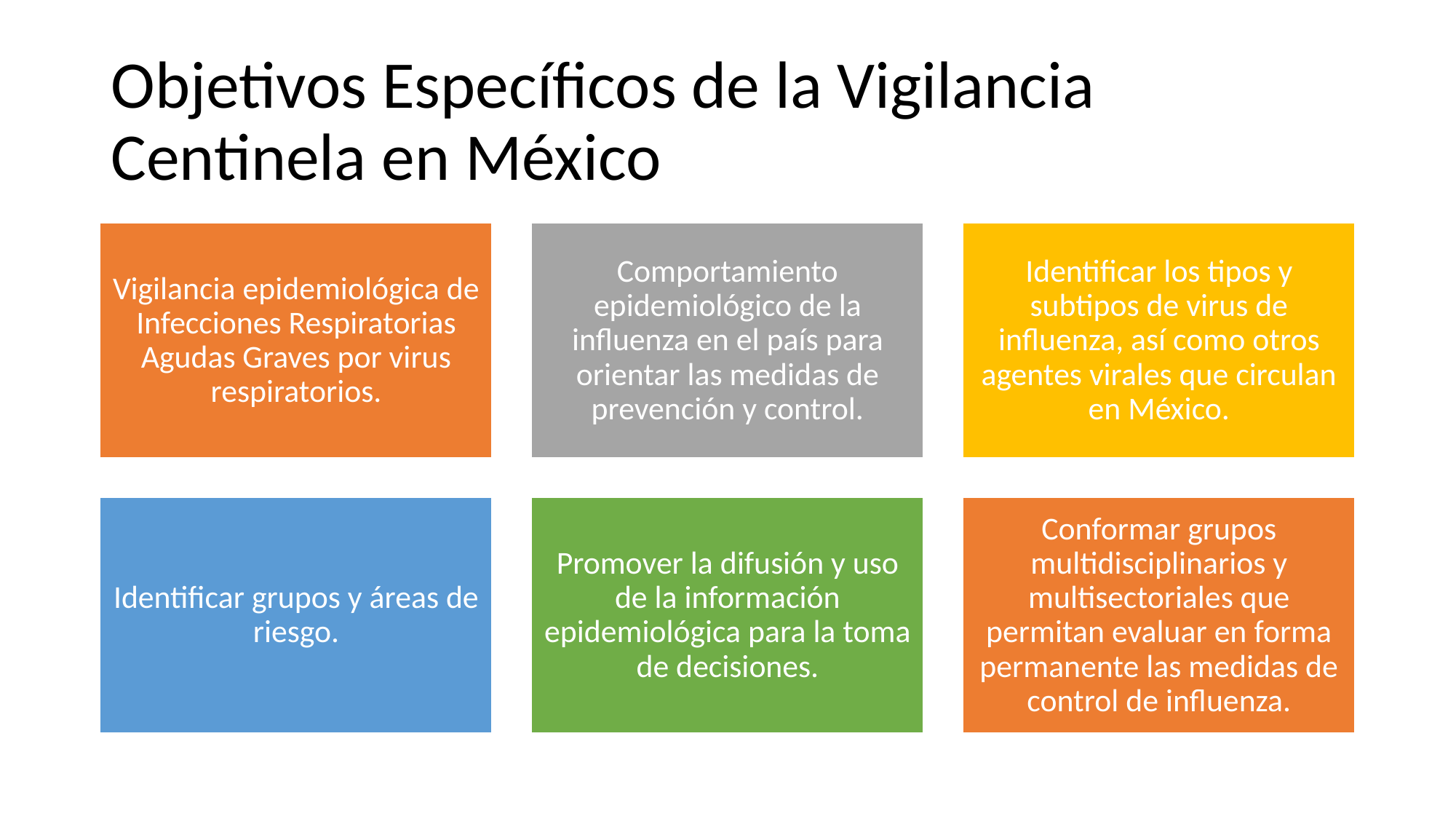

# Objetivos Específicos de la Vigilancia Centinela en México
Vigilancia epidemiológica de Infecciones Respiratorias Agudas Graves por virus respiratorios.
Comportamiento epidemiológico de la influenza en el país para orientar las medidas de prevención y control.
Identificar los tipos y subtipos de virus de influenza, así como otros agentes virales que circulan en México.
Identificar grupos y áreas de riesgo.
Promover la difusión y uso de la información epidemiológica para la toma de decisiones.
Conformar grupos multidisciplinarios y multisectoriales que permitan evaluar en forma permanente las medidas de control de influenza.